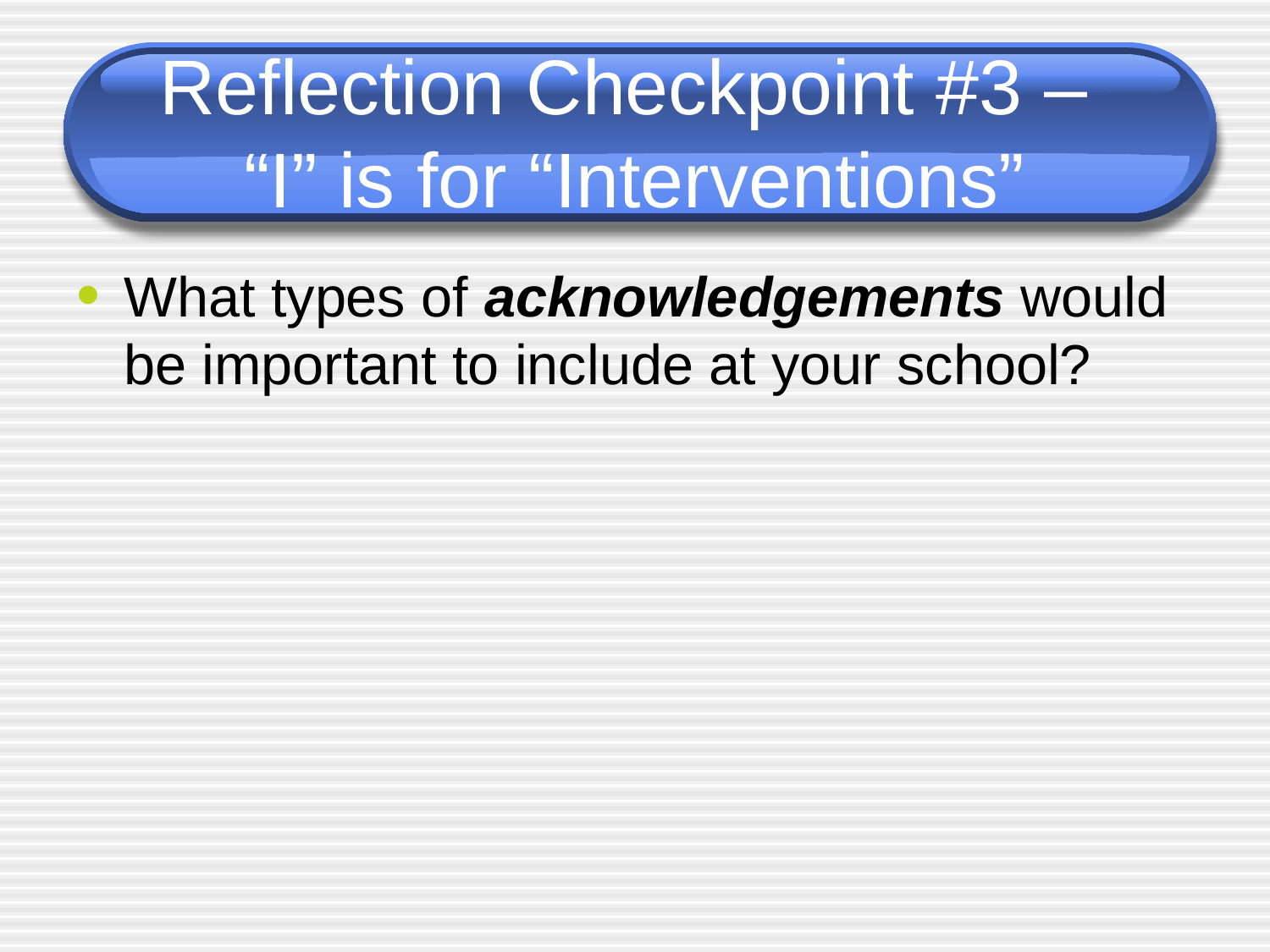

# Reflection Checkpoint #3 – “I” is for “Interventions”
What types of acknowledgements would be important to include at your school?